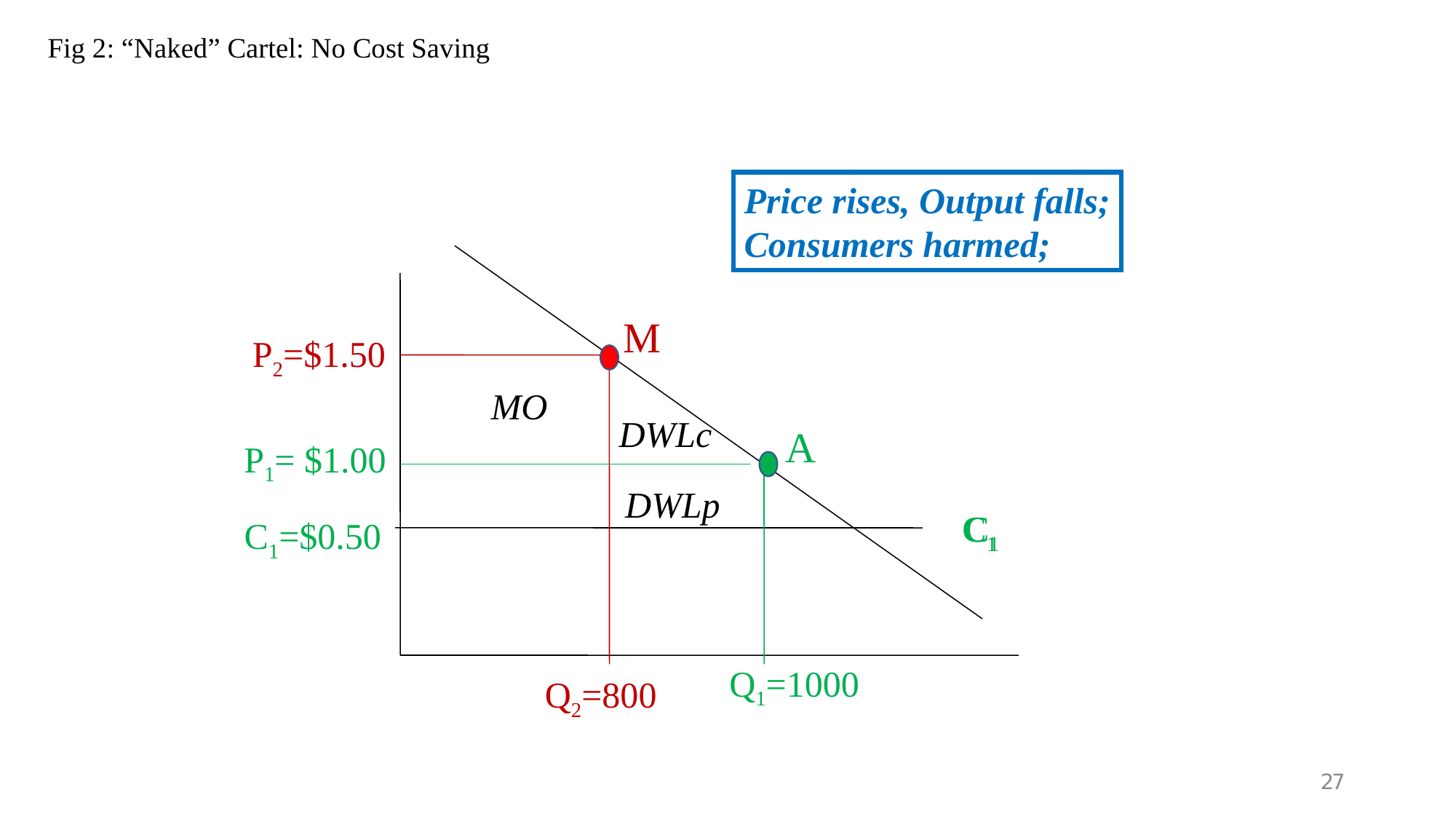

# Fig 2: “Naked” Cartel: No Cost Saving
Price rises, Output falls;
Consumers harmed;

M
P2=$1.50

MO
DWLc
A
P1= $1.00

DWLp
C1
C1
C1=$0.50

Q1=1000
Q2=800
27